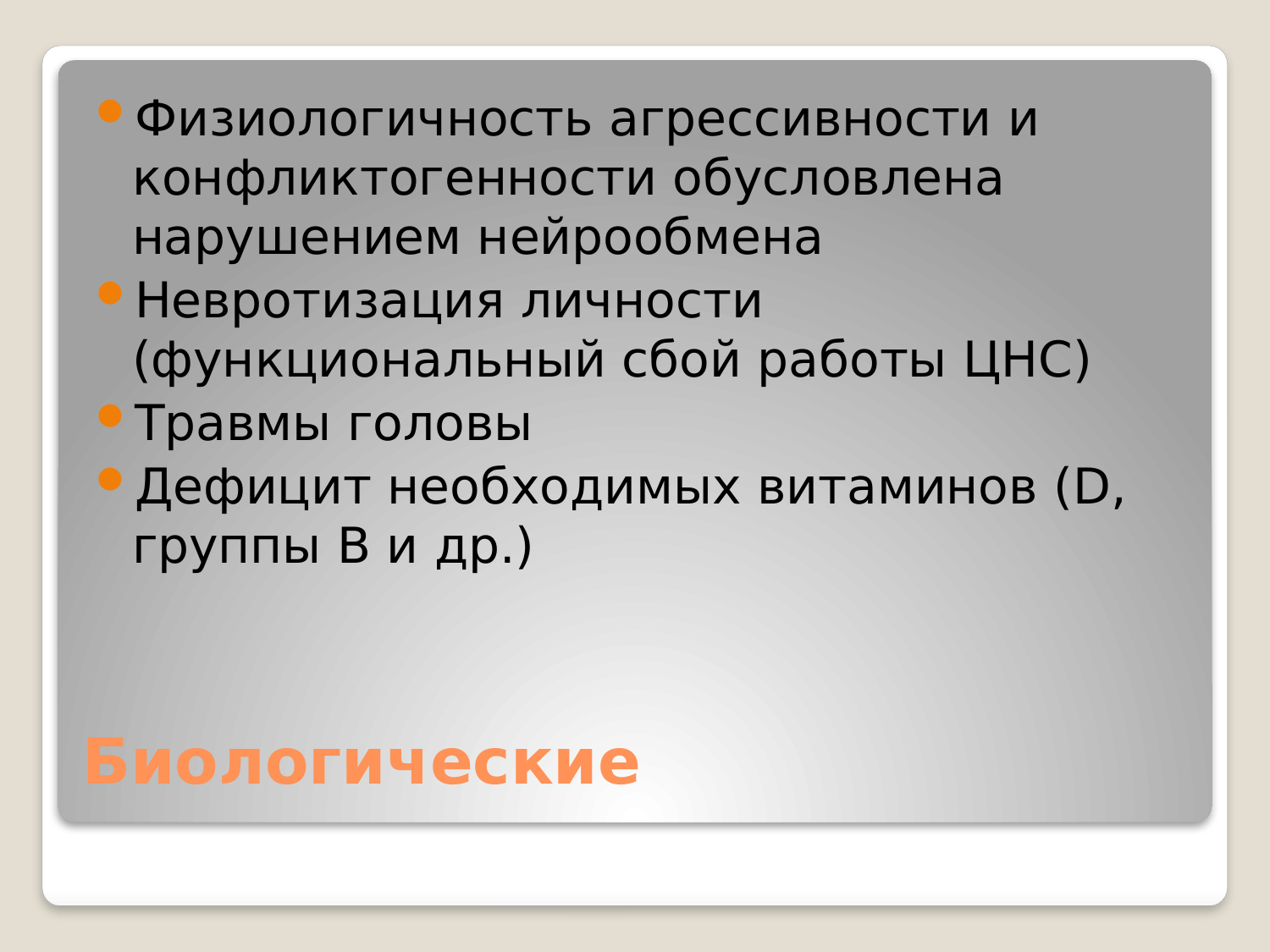

Физиологичность агрессивности и конфликтогенности обусловлена нарушением нейрообмена
Невротизация личности (функциональный сбой работы ЦНС)
Травмы головы
Дефицит необходимых витаминов (D, группы B и др.)

# Биологические